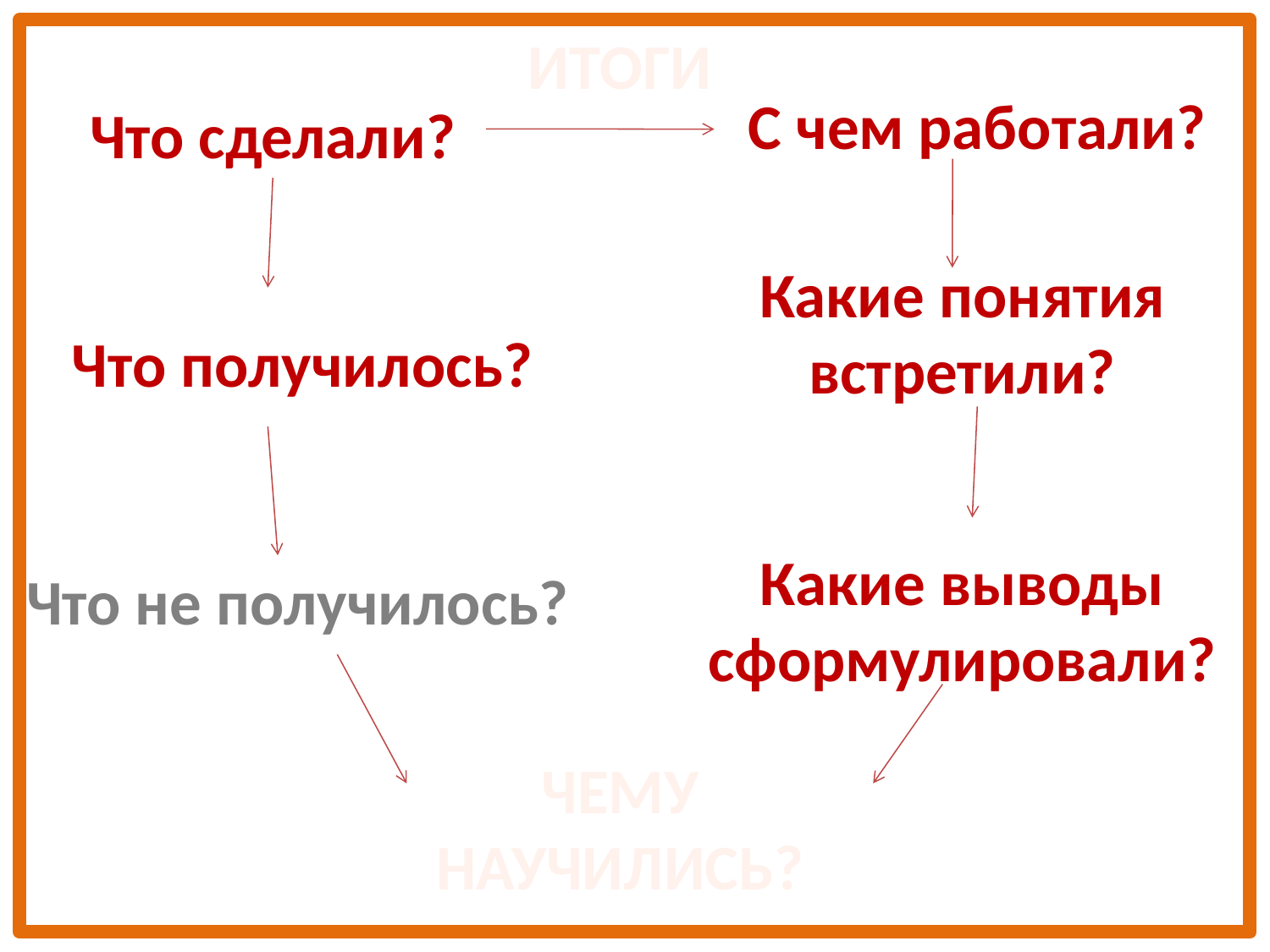

ИТОГИ
С чем работали?
Что сделали?
Какие понятия встретили?
Что получилось?
Какие выводы сформулировали?
Что не получилось?
ЧЕМУ НАУЧИЛИСЬ?